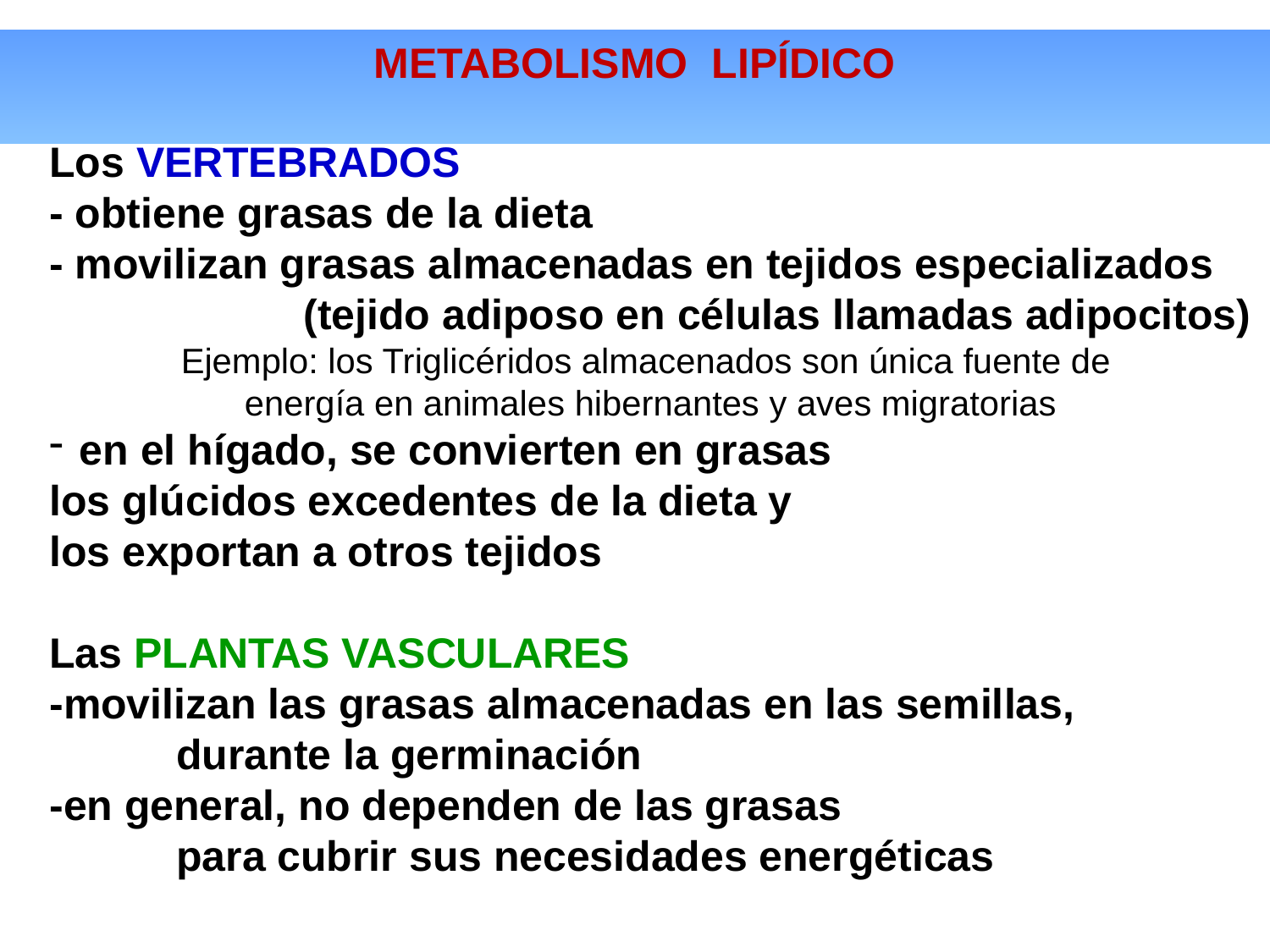

METABOLISMO  LIPÍDICO

Los VERTEBRADOS
- obtiene grasas de la dieta
- movilizan grasas almacenadas en tejidos especializados
		(tejido adiposo en células llamadas adipocitos)
Ejemplo: los Triglicéridos almacenados son única fuente de
energía en animales hibernantes y aves migratorias
en el hígado, se convierten en grasas
los glúcidos excedentes de la dieta y
los exportan a otros tejidos

Las PLANTAS VASCULARES
-movilizan las grasas almacenadas en las semillas,
	durante la germinación
-en general, no dependen de las grasas
	para cubrir sus necesidades energéticas